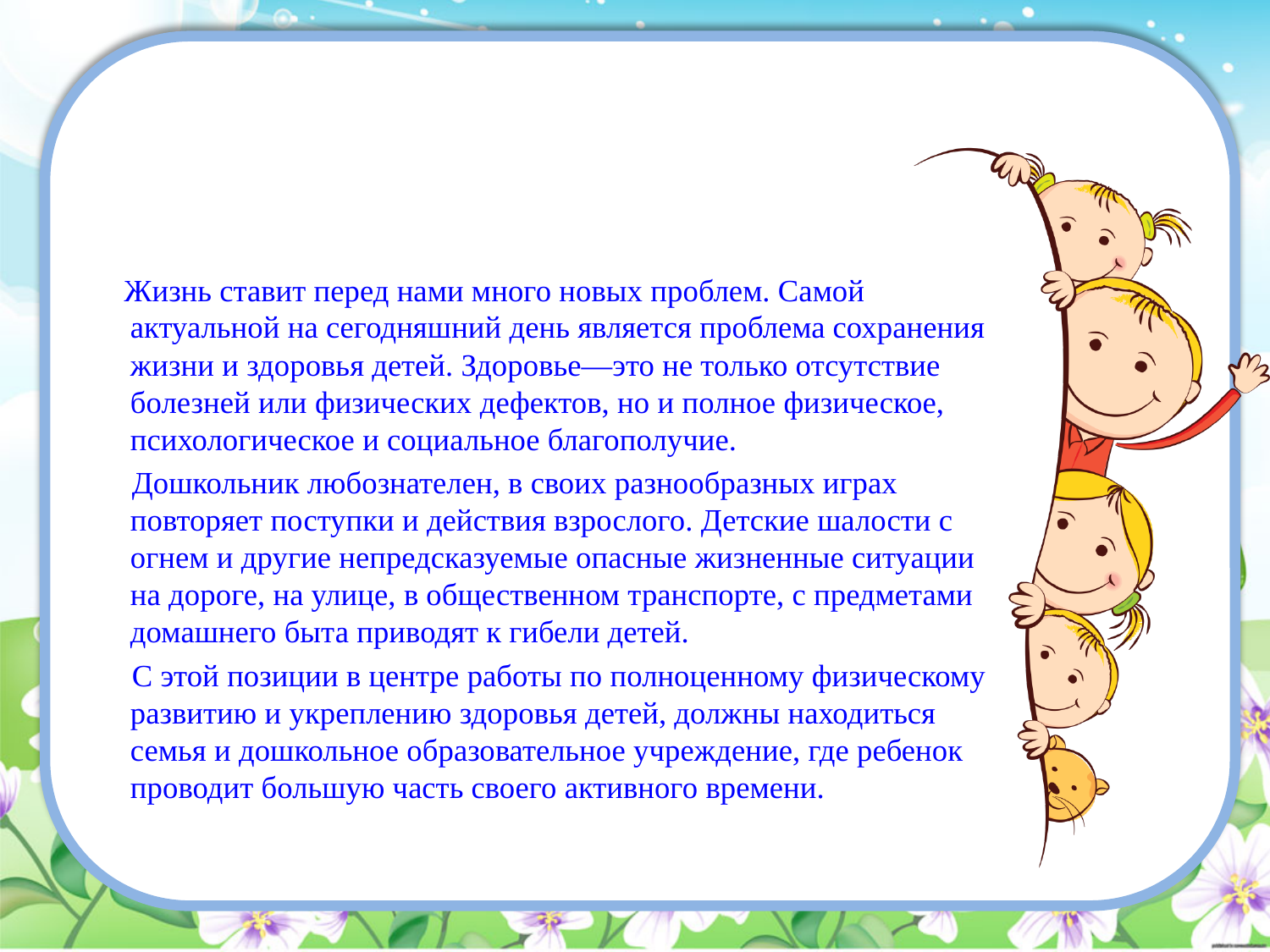

#

     Жизнь ставит перед нами много новых проблем. Самой актуальной на сегодняшний день является проблема сохранения жизни и здоровья детей. Здоровье—это не только отсутствие болезней или физических дефектов, но и полное физическое, психологическое и социальное благополучие.
      Дошкольник любознателен, в своих разнообразных играх повторяет поступки и действия взрослого. Детские шалости с огнем и другие непредсказуемые опасные жизненные ситуации на дороге, на улице, в общественном транспорте, с предметами домашнего быта приводят к гибели детей.
      С этой позиции в центре работы по полноценному физическому развитию и укреплению здоровья детей, должны находиться семья и дошкольное образовательное учреждение, где ребенок проводит большую часть своего активного времени.